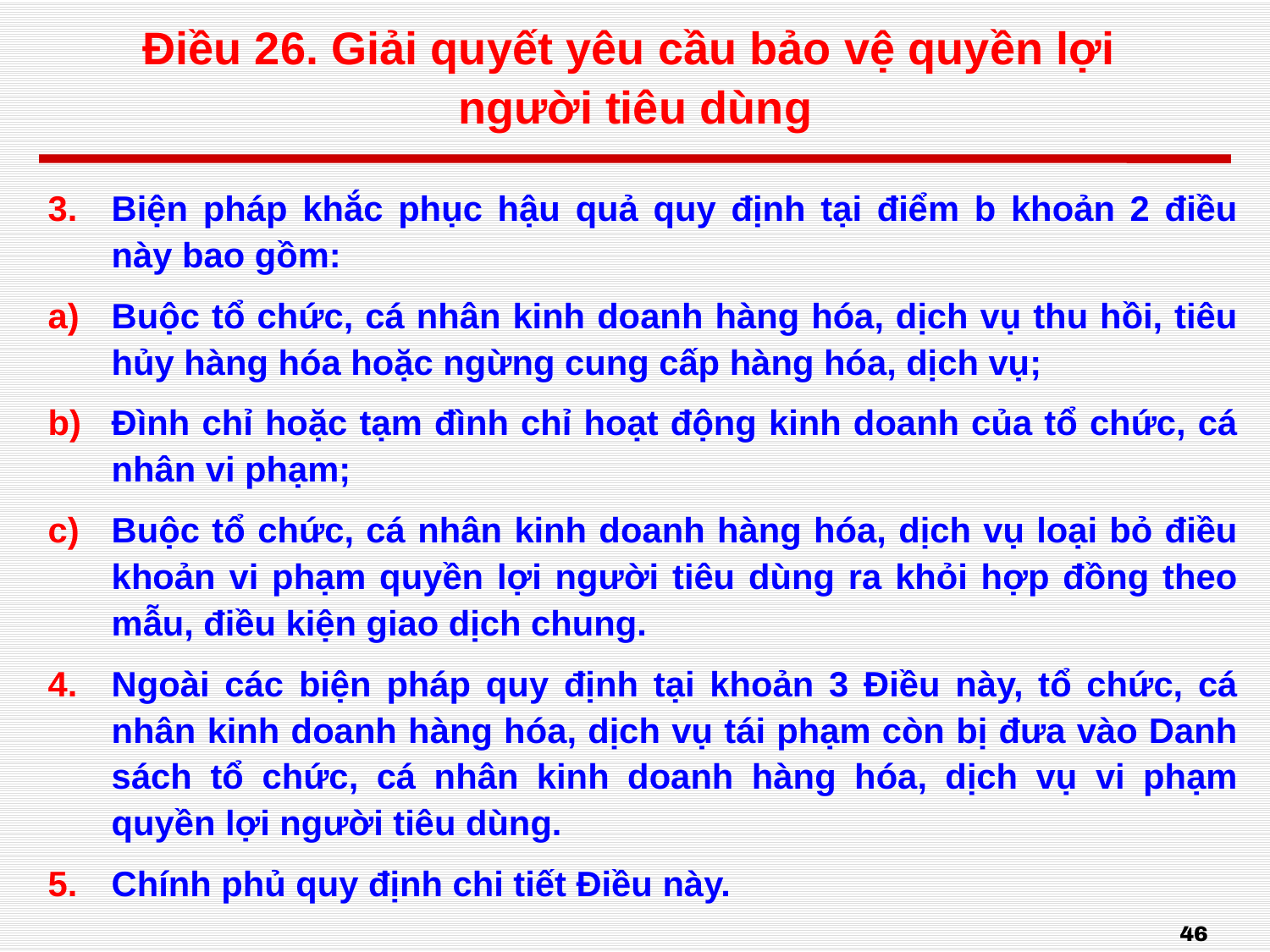

# Điều 26. Giải quyết yêu cầu bảo vệ quyền lợi người tiêu dùng
Biện pháp khắc phục hậu quả quy định tại điểm b khoản 2 điều này bao gồm:
Buộc tổ chức, cá nhân kinh doanh hàng hóa, dịch vụ thu hồi, tiêu hủy hàng hóa hoặc ngừng cung cấp hàng hóa, dịch vụ;
Đình chỉ hoặc tạm đình chỉ hoạt động kinh doanh của tổ chức, cá nhân vi phạm;
Buộc tổ chức, cá nhân kinh doanh hàng hóa, dịch vụ loại bỏ điều khoản vi phạm quyền lợi người tiêu dùng ra khỏi hợp đồng theo mẫu, điều kiện giao dịch chung.
Ngoài các biện pháp quy định tại khoản 3 Điều này, tổ chức, cá nhân kinh doanh hàng hóa, dịch vụ tái phạm còn bị đưa vào Danh sách tổ chức, cá nhân kinh doanh hàng hóa, dịch vụ vi phạm quyền lợi người tiêu dùng.
Chính phủ quy định chi tiết Điều này.